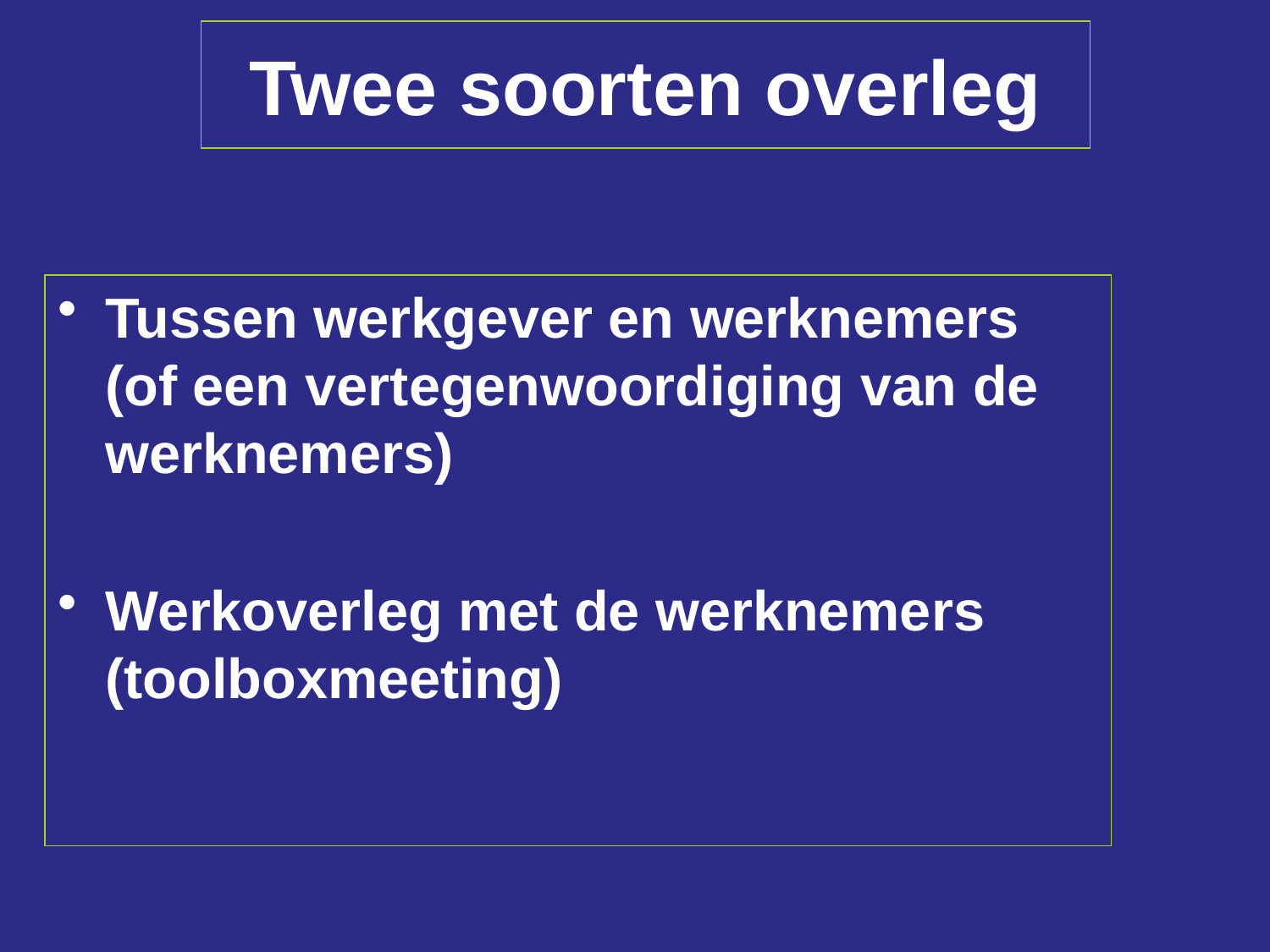

# Twee soorten overleg
Tussen werkgever en werknemers (of een vertegenwoordiging van de werknemers)

Werkoverleg met de werknemers (toolboxmeeting)